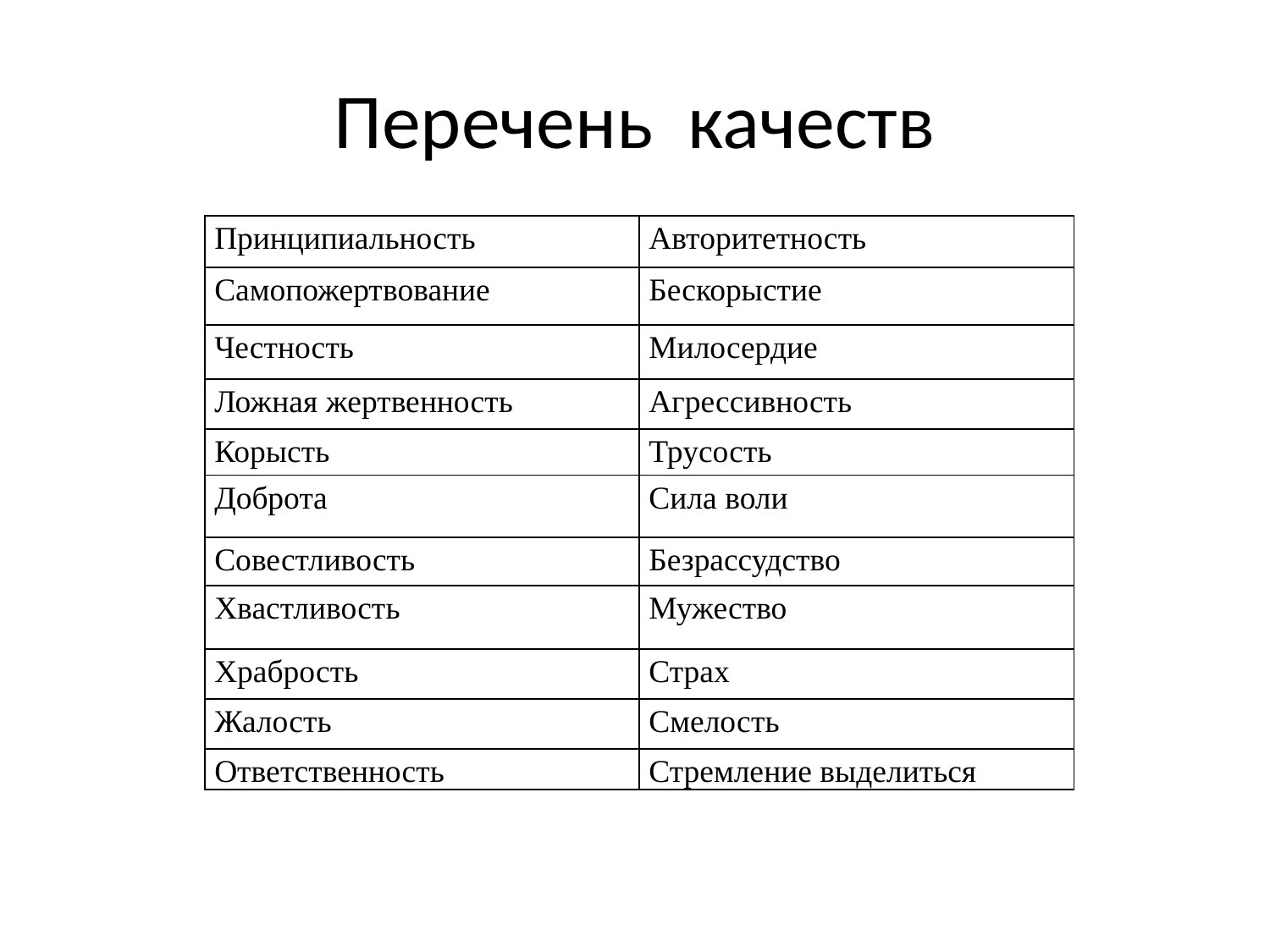

# Перечень  качеств
| Принципиальность | Авторитетность |
| --- | --- |
| Самопожертвование | Бескорыстие |
| Честность | Милосердие |
| Ложная жертвенность | Агрессивность |
| Корысть | Трусость |
| Доброта | Сила воли |
| Совестливость | Безрассудство |
| Хвастливость | Мужество |
| Храбрость | Страх |
| Жалость | Смелость |
| Ответственность | Стремление выделиться |